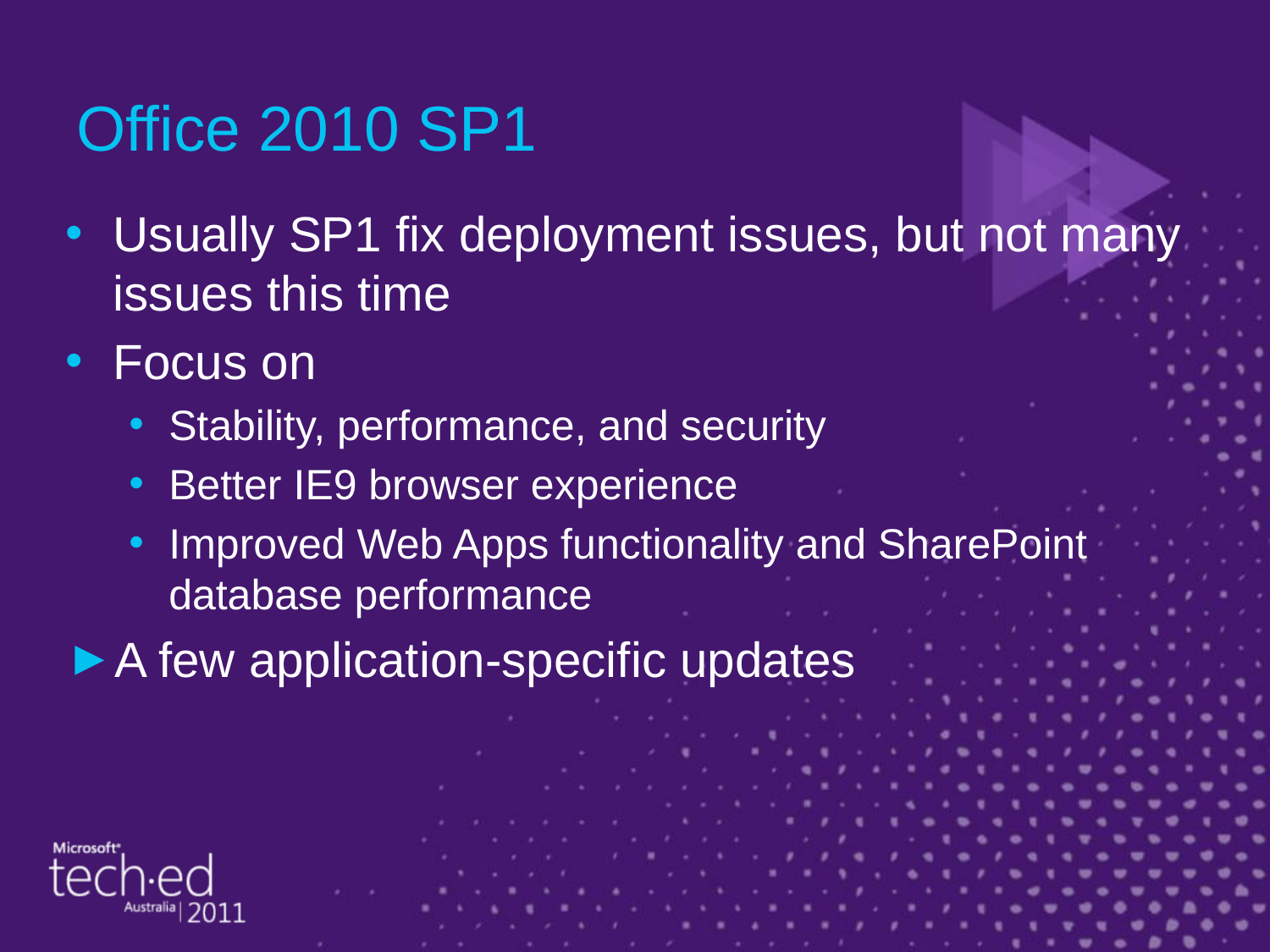

# Office 2010 SP1
Usually SP1 fix deployment issues, but not many issues this time
Focus on
Stability, performance, and security
Better IE9 browser experience
Improved Web Apps functionality and SharePoint database performance
A few application-specific updates